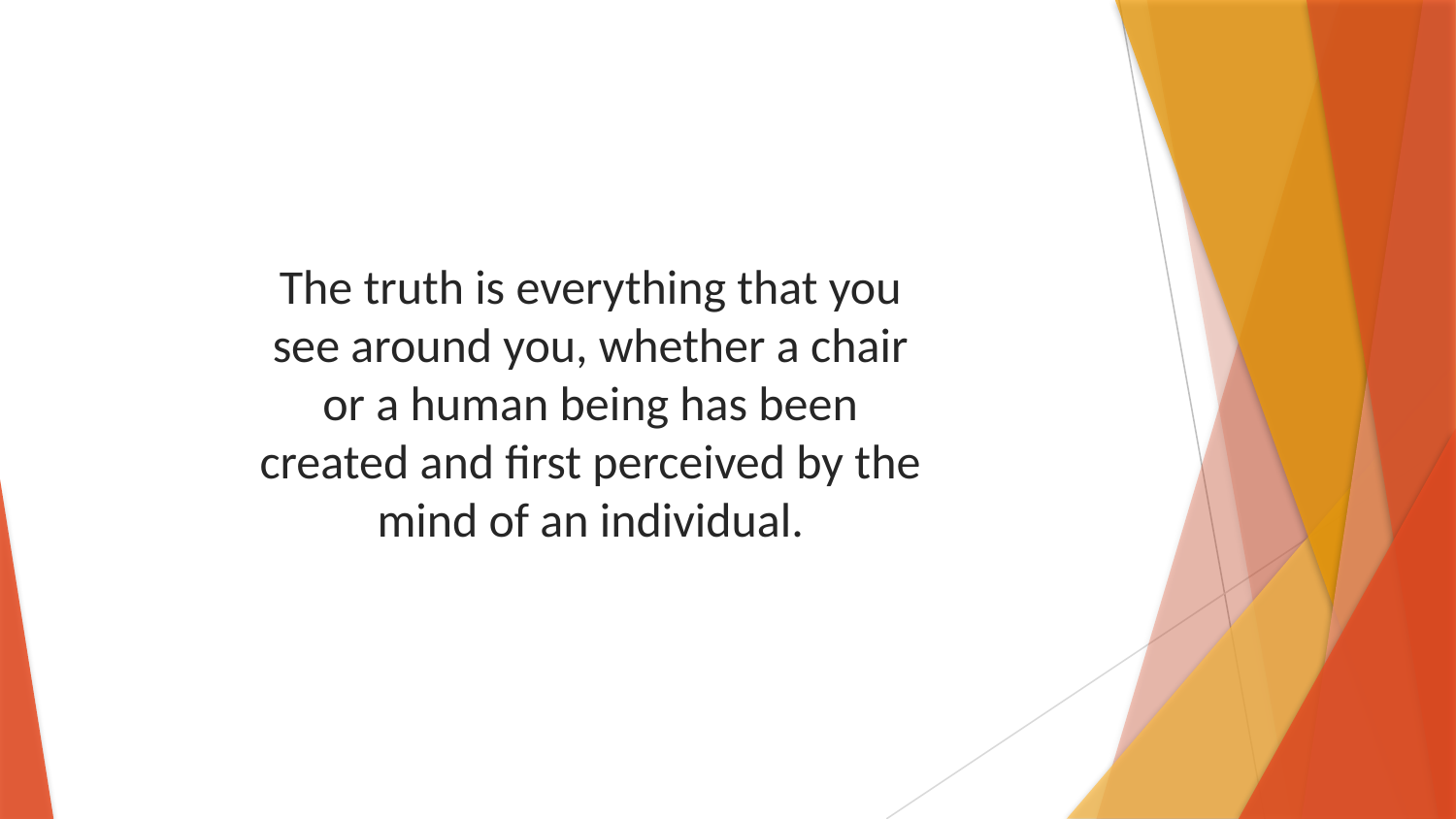

The truth is everything that you see around you, whether a chair or a human being has been created and first perceived by the mind of an individual.